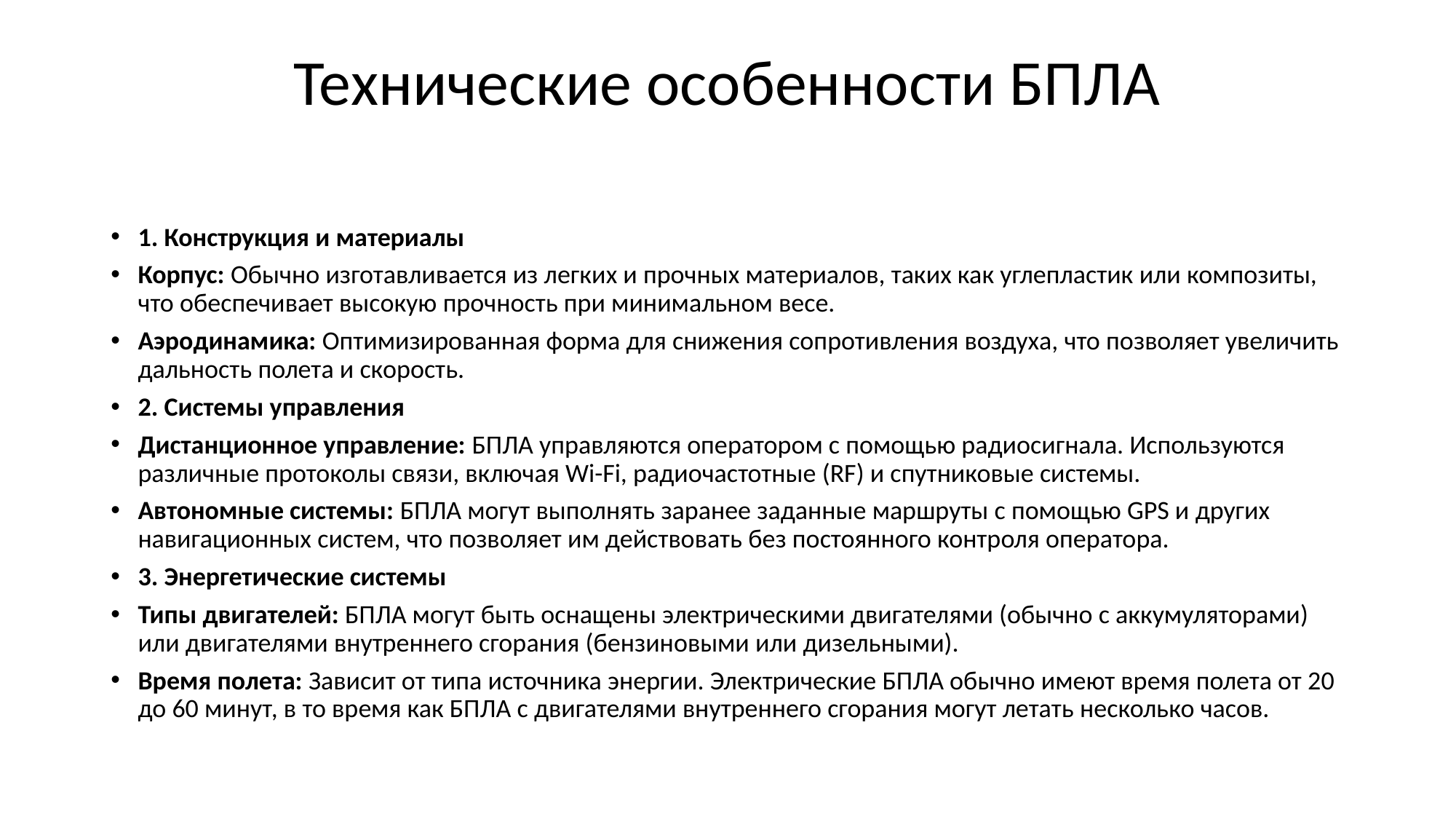

# Технические особенности БПЛА
1. Конструкция и материалы
Корпус: Обычно изготавливается из легких и прочных материалов, таких как углепластик или композиты, что обеспечивает высокую прочность при минимальном весе.
Аэродинамика: Оптимизированная форма для снижения сопротивления воздуха, что позволяет увеличить дальность полета и скорость.
2. Системы управления
Дистанционное управление: БПЛА управляются оператором с помощью радиосигнала. Используются различные протоколы связи, включая Wi-Fi, радиочастотные (RF) и спутниковые системы.
Автономные системы: БПЛА могут выполнять заранее заданные маршруты с помощью GPS и других навигационных систем, что позволяет им действовать без постоянного контроля оператора.
3. Энергетические системы
Типы двигателей: БПЛА могут быть оснащены электрическими двигателями (обычно с аккумуляторами) или двигателями внутреннего сгорания (бензиновыми или дизельными).
Время полета: Зависит от типа источника энергии. Электрические БПЛА обычно имеют время полета от 20 до 60 минут, в то время как БПЛА с двигателями внутреннего сгорания могут летать несколько часов.